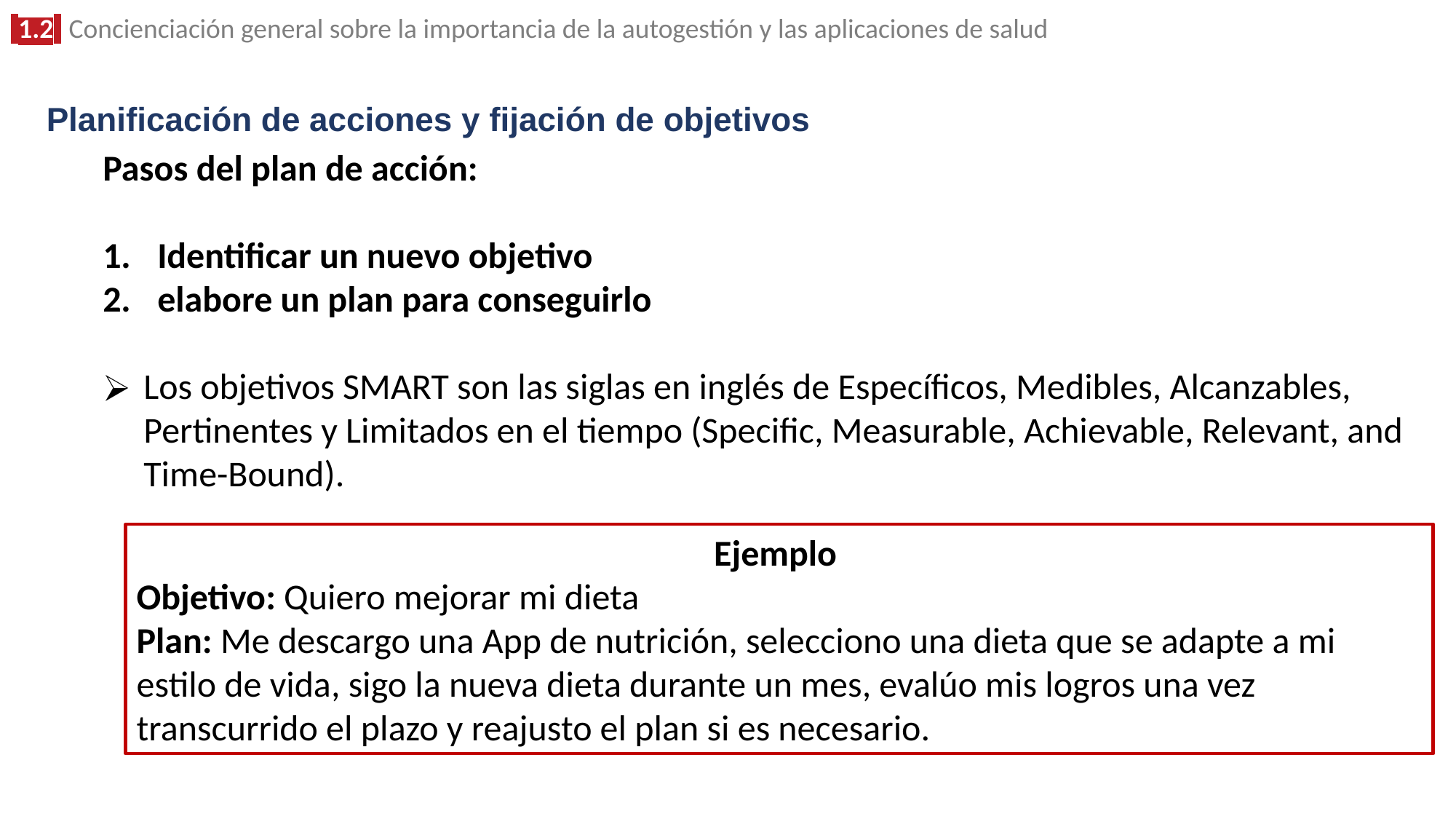

# Planificación de acciones y fijación de objetivos
Pasos del plan de acción:

Identificar un nuevo objetivo
elabore un plan para conseguirlo

Los objetivos SMART son las siglas en inglés de Específicos, Medibles, Alcanzables, Pertinentes y Limitados en el tiempo (Specific, Measurable, Achievable, Relevant, and Time-Bound).
Ejemplo
Objetivo: Quiero mejorar mi dieta
Plan: Me descargo una App de nutrición, selecciono una dieta que se adapte a mi estilo de vida, sigo la nueva dieta durante un mes, evalúo mis logros una vez transcurrido el plazo y reajusto el plan si es necesario.